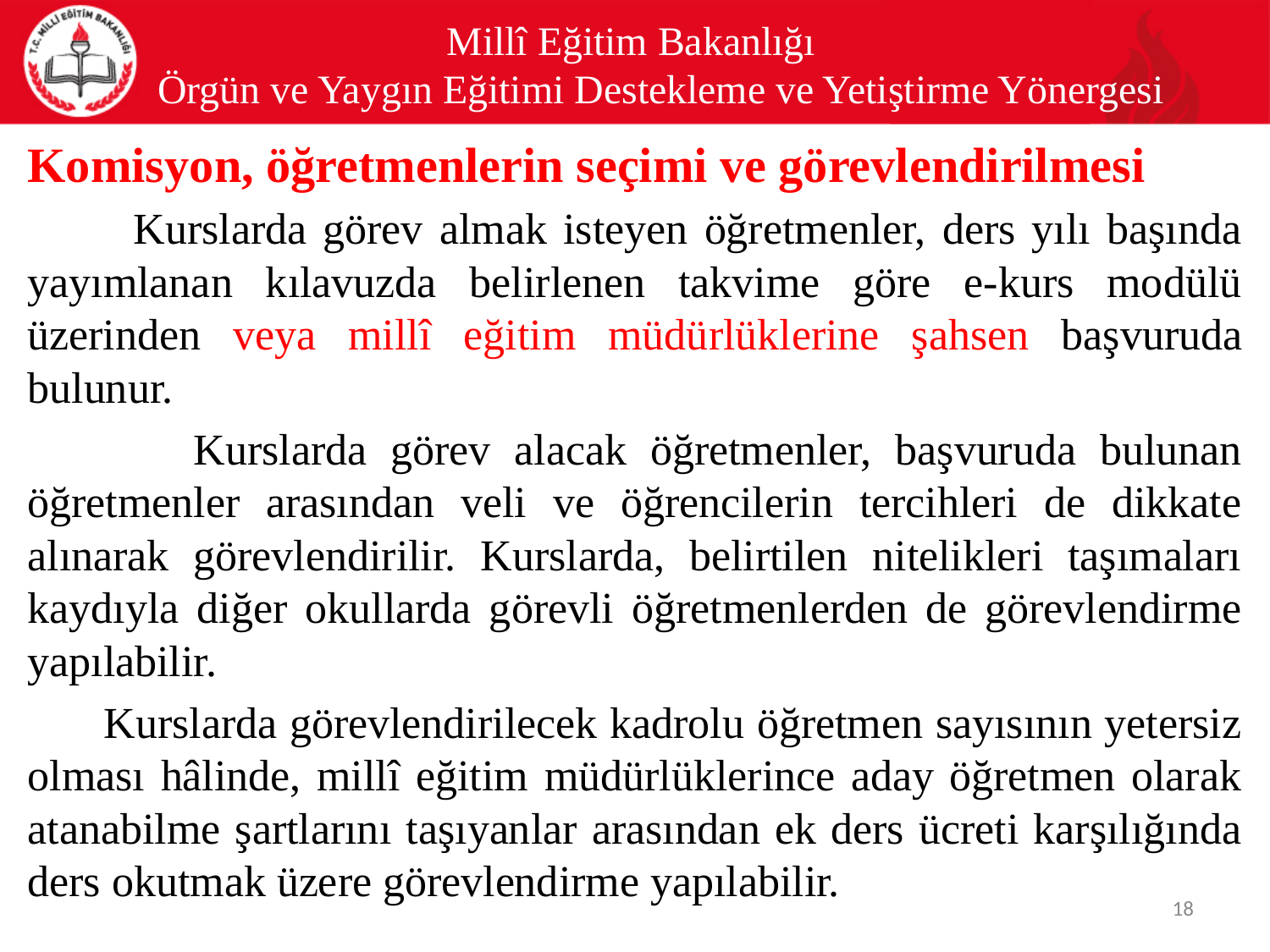

# Millî Eğitim Bakanlığı Örgün ve Yaygın Eğitimi Destekleme ve Yetiştirme Yönergesi
Komisyon, öğretmenlerin seçimi ve görevlendirilmesi
       Kurslarda görev almak isteyen öğretmenler, ders yılı başında yayımlanan kılavuzda belirlenen takvime göre e-kurs modülü üzerinden veya millî eğitim müdürlüklerine şahsen başvuruda bulunur.
       Kurslarda görev alacak öğretmenler, başvuruda bulunan öğretmenler arasından veli ve öğrencilerin tercihleri de dikkate alınarak görevlendirilir. Kurslarda, belirtilen nitelikleri taşımaları kaydıyla diğer okullarda görevli öğretmenlerden de görevlendirme yapılabilir.
      Kurslarda görevlendirilecek kadrolu öğretmen sayısının yetersiz olması hâlinde, millî eğitim müdürlüklerince aday öğretmen olarak atanabilme şartlarını taşıyanlar arasından ek ders ücreti karşılığında ders okutmak üzere görevlendirme yapılabilir.

18